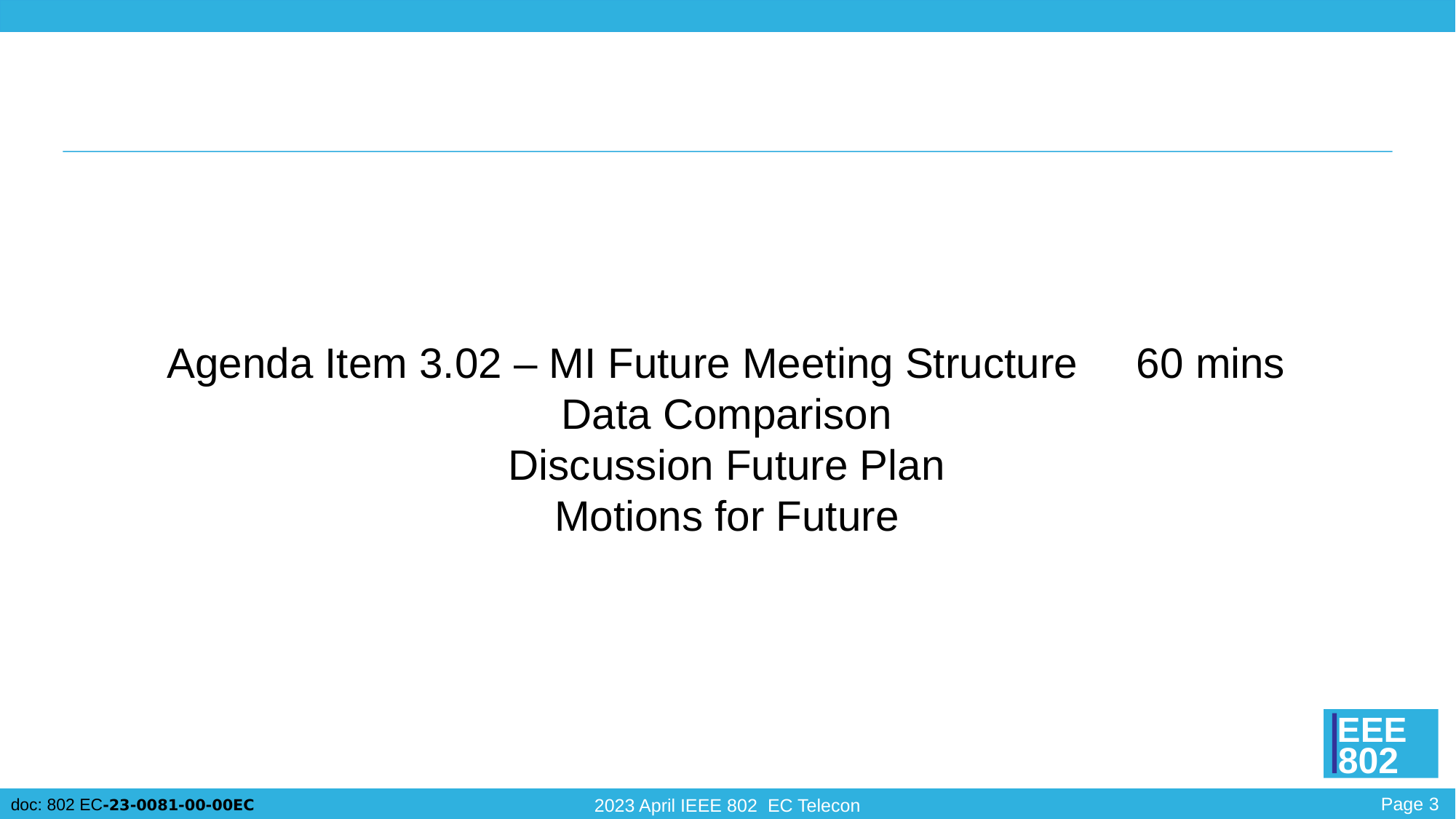

# Agenda Item 3.02 – MI Future Meeting Structure     60 mins Data Comparison Discussion Future Plan Motions for Future